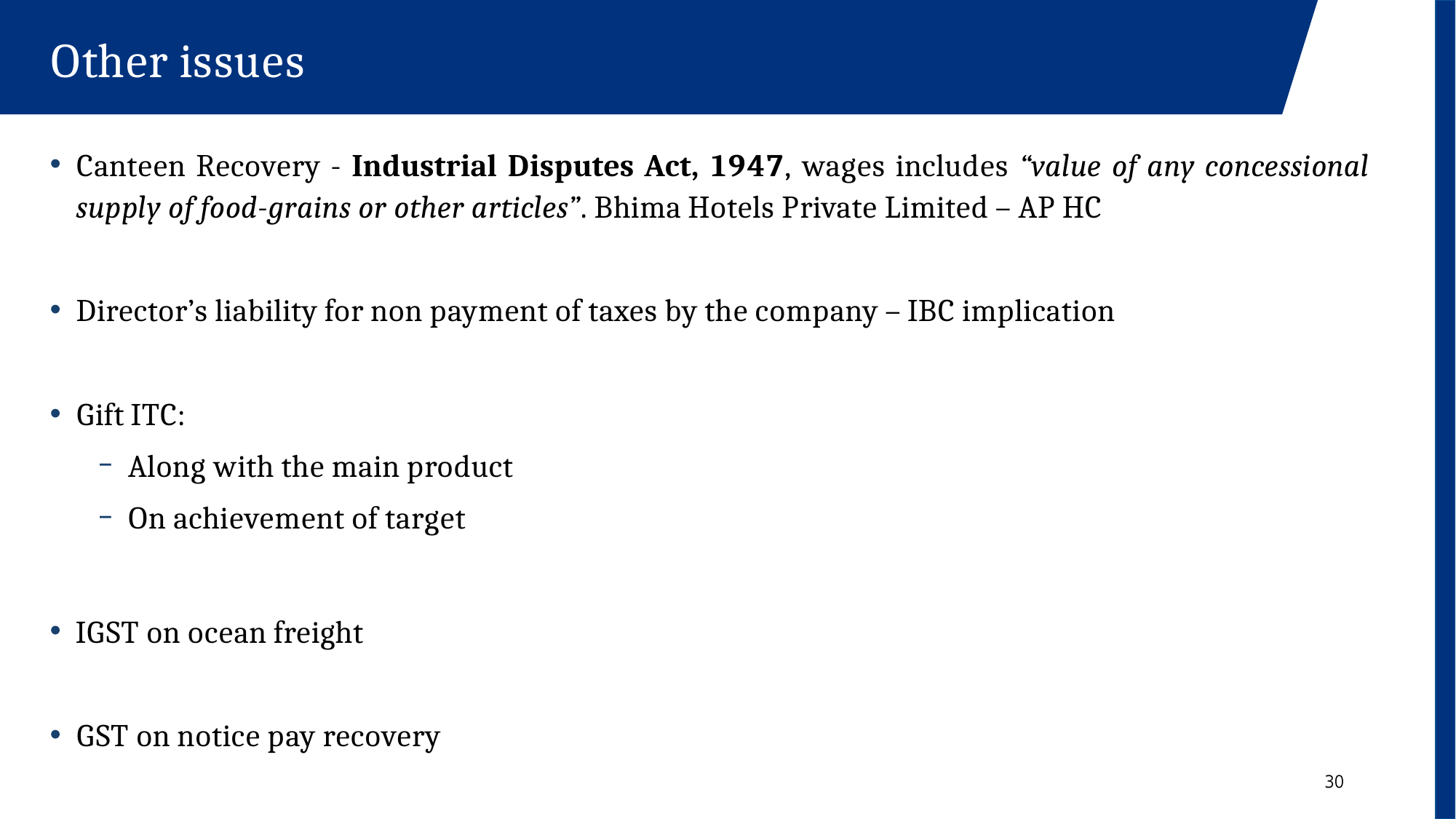

Other issues
Canteen Recovery - Industrial Disputes Act, 1947, wages includes “value of any concessional supply of food-grains or other articles”. Bhima Hotels Private Limited – AP HC

Director’s liability for non payment of taxes by the company – IBC implication

Gift ITC:
Along with the main product
On achievement of target

IGST on ocean freight

GST on notice pay recovery

30